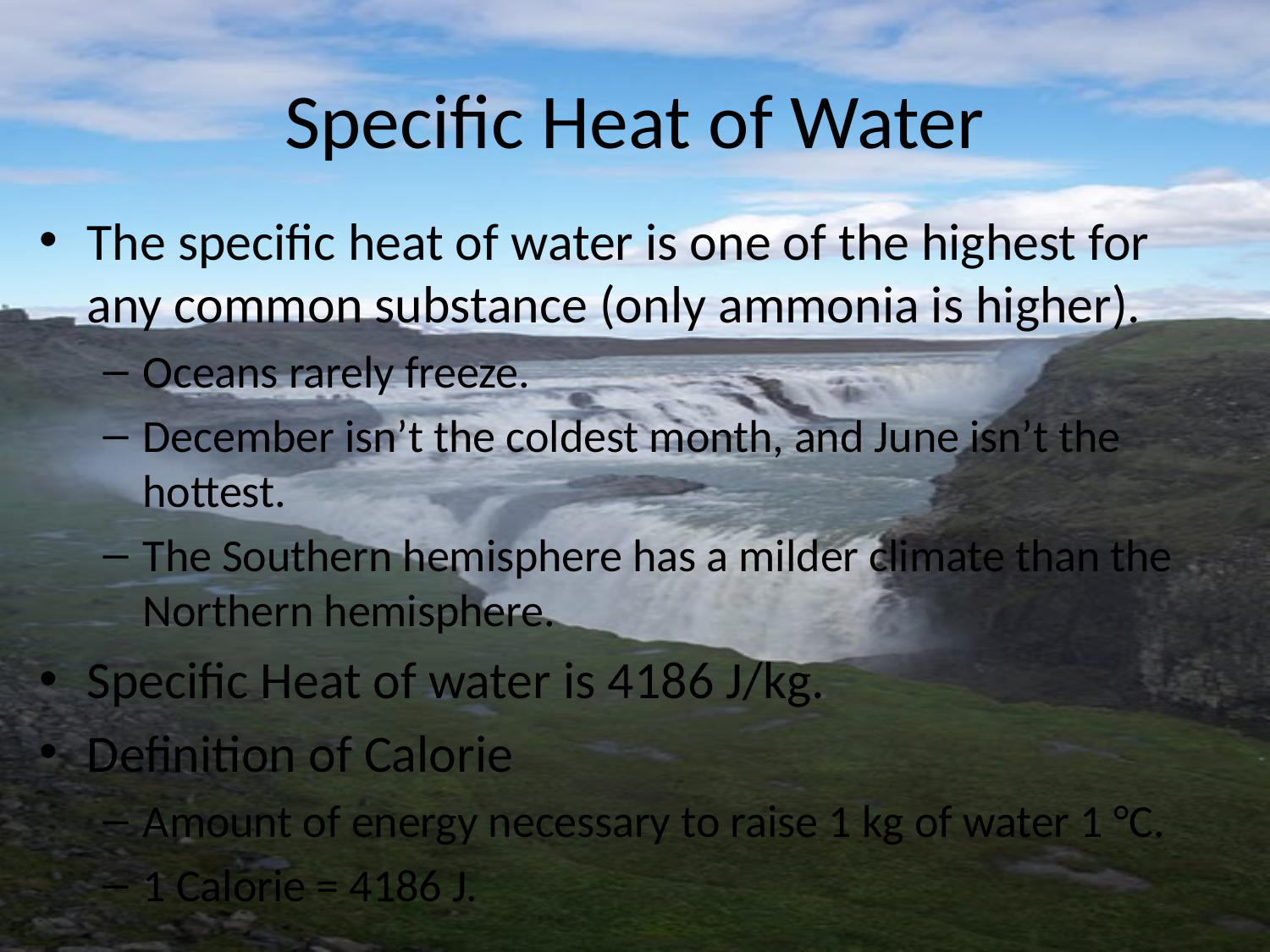

# Specific Heat of Water
The specific heat of water is one of the highest for any common substance (only ammonia is higher).
Oceans rarely freeze.
December isn’t the coldest month, and June isn’t the hottest.
The Southern hemisphere has a milder climate than the Northern hemisphere.
Specific Heat of water is 4186 J/kg.
Definition of Calorie
Amount of energy necessary to raise 1 kg of water 1 °C.
1 Calorie = 4186 J.